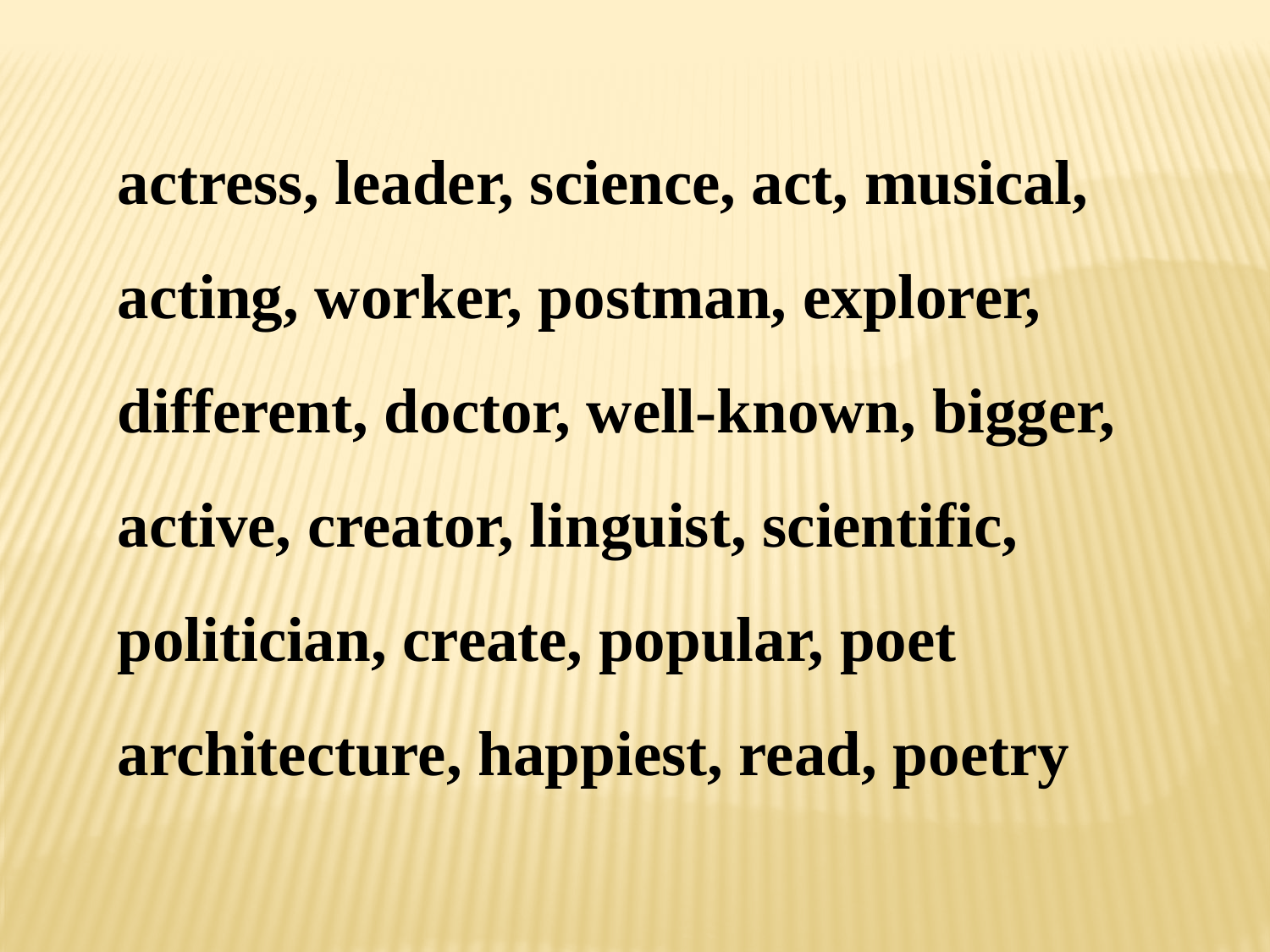

actress, leader, science, act, musical, acting, worker, postman, explorer, different, doctor, well-known, bigger, active, creator, linguist, scientific, politician, create, popular, poet architecture, happiest, read, poetry